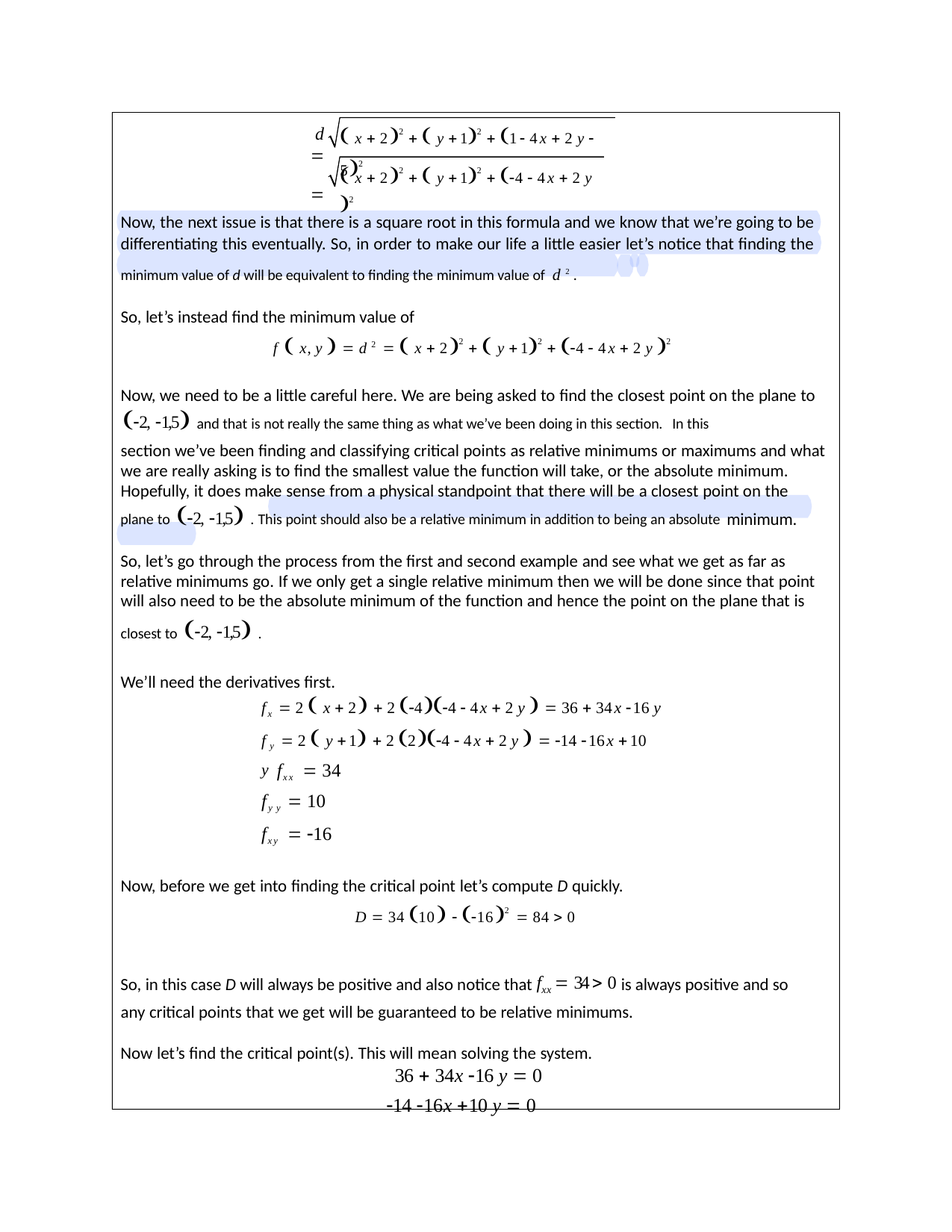

( x + 2)2  + ( y +1)2  + (1− 4x + 2 y − 5)2

d =
=
( x + 2)2  + ( y +1)2  + (−4 − 4x + 2 y )2

Now, the next issue is that there is a square root in this formula and we know that we’re going to be  differentiating this eventually. So, in order to make our life a little easier let’s notice that finding the  minimum value of d will be equivalent to finding the minimum value of d 2 .

So, let’s instead find the minimum value of
f ( x, y ) = d 2  = ( x + 2)2  + ( y +1)2  + (−4 − 4x + 2 y )2
Now, we need to be a little careful here. We are being asked to find the closest point on the plane to
(−2, −1,5) and that is not really the same thing as what we’ve been doing in this section. In this
section we’ve been finding and classifying critical points as relative minimums or maximums and what  we are really asking is to find the smallest value the function will take, or the absolute minimum.
Hopefully, it does make sense from a physical standpoint that there will be a closest point on the
plane to (−2, −1,5) . This point should also be a relative minimum in addition to being an absolute  minimum.

So, let’s go through the process from the first and second example and see what we get as far as  relative minimums go. If we only get a single relative minimum then we will be done since that point  will also need to be the absolute minimum of the function and hence the point on the plane that is  closest to (−2, −1,5) .
We’ll need the derivatives first.
fx  = 2 ( x + 2) + 2 (−4)(−4 − 4x + 2 y ) = 36 + 34x −16 y
f y  = 2 ( y +1) + 2 (2)(−4 − 4x + 2 y ) = −14 −16x +10 y  fxx = 34
fyy  = 10
fxy = −16

Now, before we get into finding the critical point let’s compute D quickly.
D = 34 (10) − (−16)2  = 84 > 0
So, in this case D will always be positive and also notice that fxx = 34 > 0 is always positive and so  any critical points that we get will be guaranteed to be relative minimums.

Now let’s find the critical point(s). This will mean solving the system.
36 + 34x −16 y = 0
−14 −16x +10 y = 0